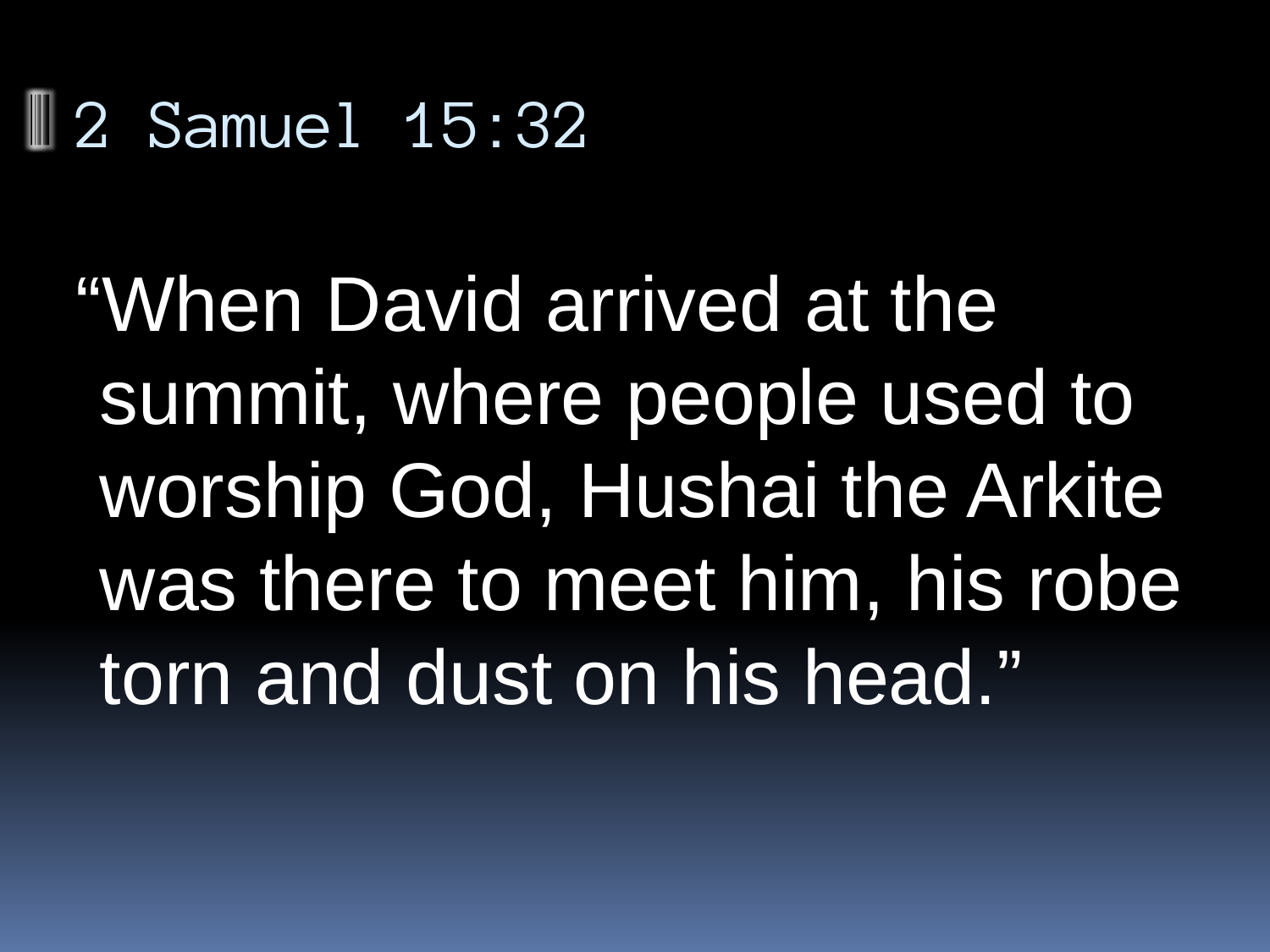

# 2 Samuel 15:32
“When David arrived at the summit, where people used to worship God, Hushai the Arkite was there to meet him, his robe torn and dust on his head.”